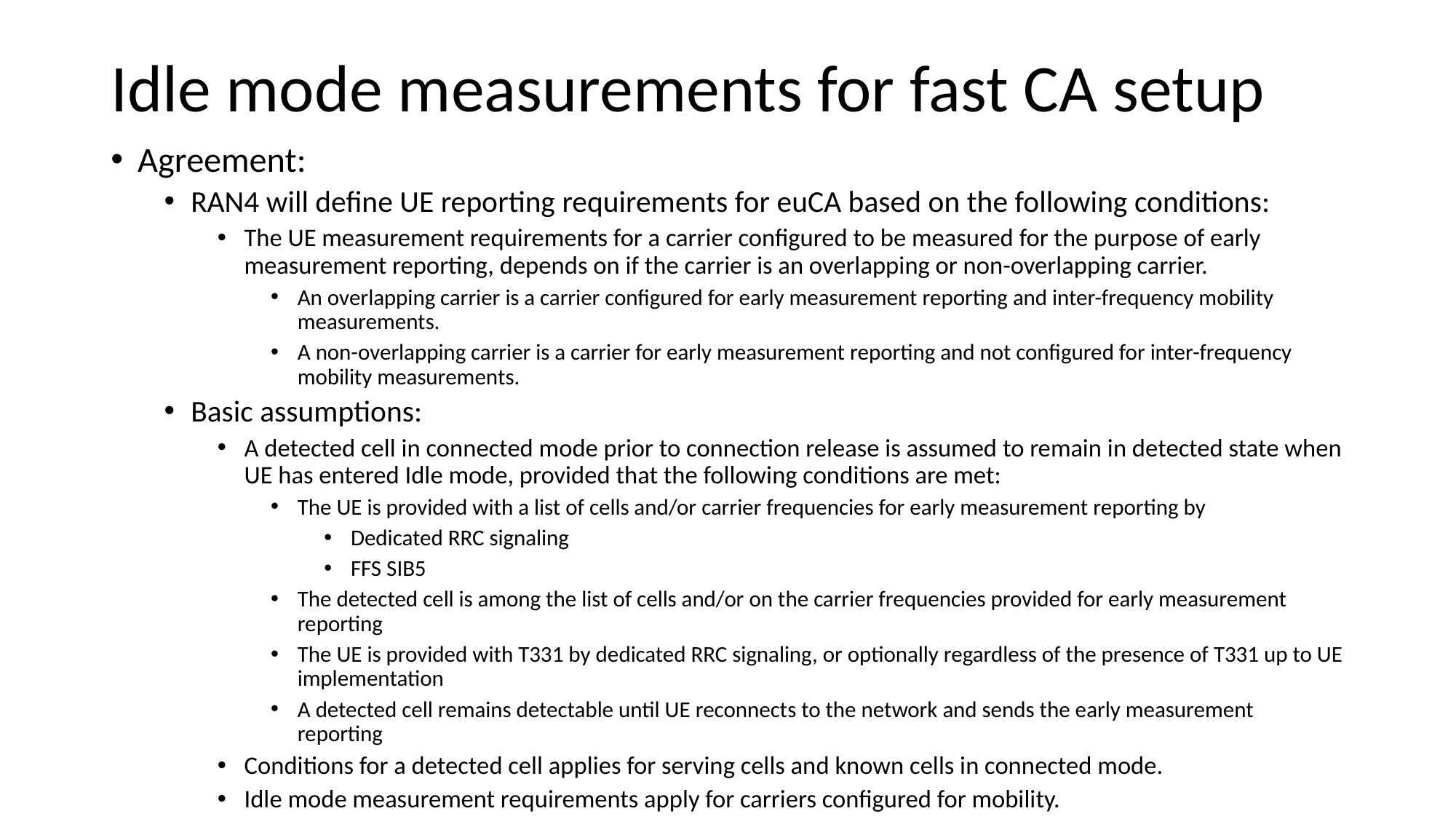

# Idle mode measurements for fast CA setup
Agreement:
RAN4 will define UE reporting requirements for euCA based on the following conditions:
The UE measurement requirements for a carrier configured to be measured for the purpose of early measurement reporting, depends on if the carrier is an overlapping or non-overlapping carrier.
An overlapping carrier is a carrier configured for early measurement reporting and inter-frequency mobility measurements.
A non-overlapping carrier is a carrier for early measurement reporting and not configured for inter-frequency mobility measurements.
Basic assumptions:
A detected cell in connected mode prior to connection release is assumed to remain in detected state when UE has entered Idle mode, provided that the following conditions are met:
The UE is provided with a list of cells and/or carrier frequencies for early measurement reporting by
Dedicated RRC signaling
FFS SIB5
The detected cell is among the list of cells and/or on the carrier frequencies provided for early measurement reporting
The UE is provided with T331 by dedicated RRC signaling, or optionally regardless of the presence of T331 up to UE implementation
A detected cell remains detectable until UE reconnects to the network and sends the early measurement reporting
Conditions for a detected cell applies for serving cells and known cells in connected mode.
Idle mode measurement requirements apply for carriers configured for mobility.